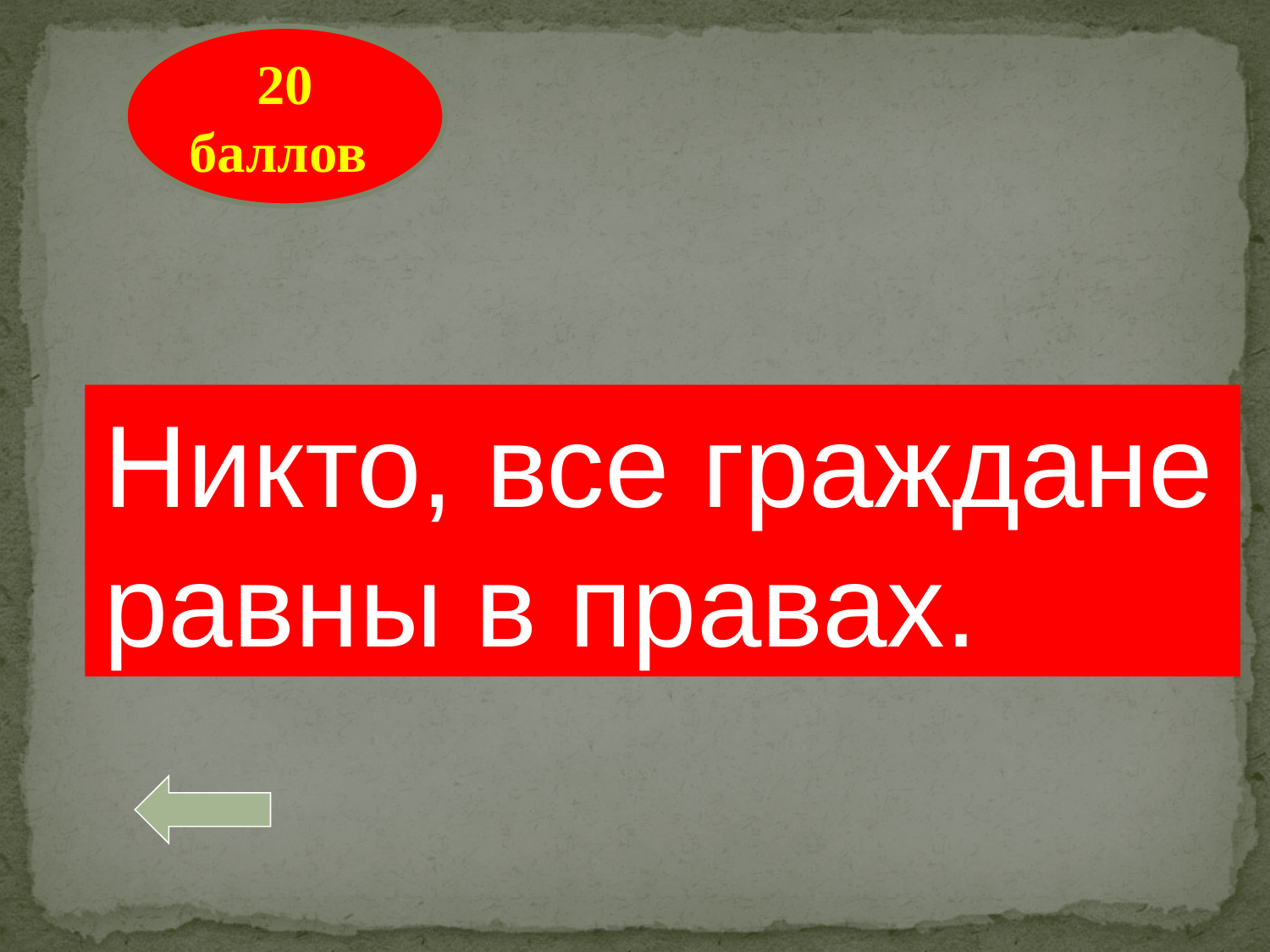

20 баллов

Никто, все граждане равны в правах.